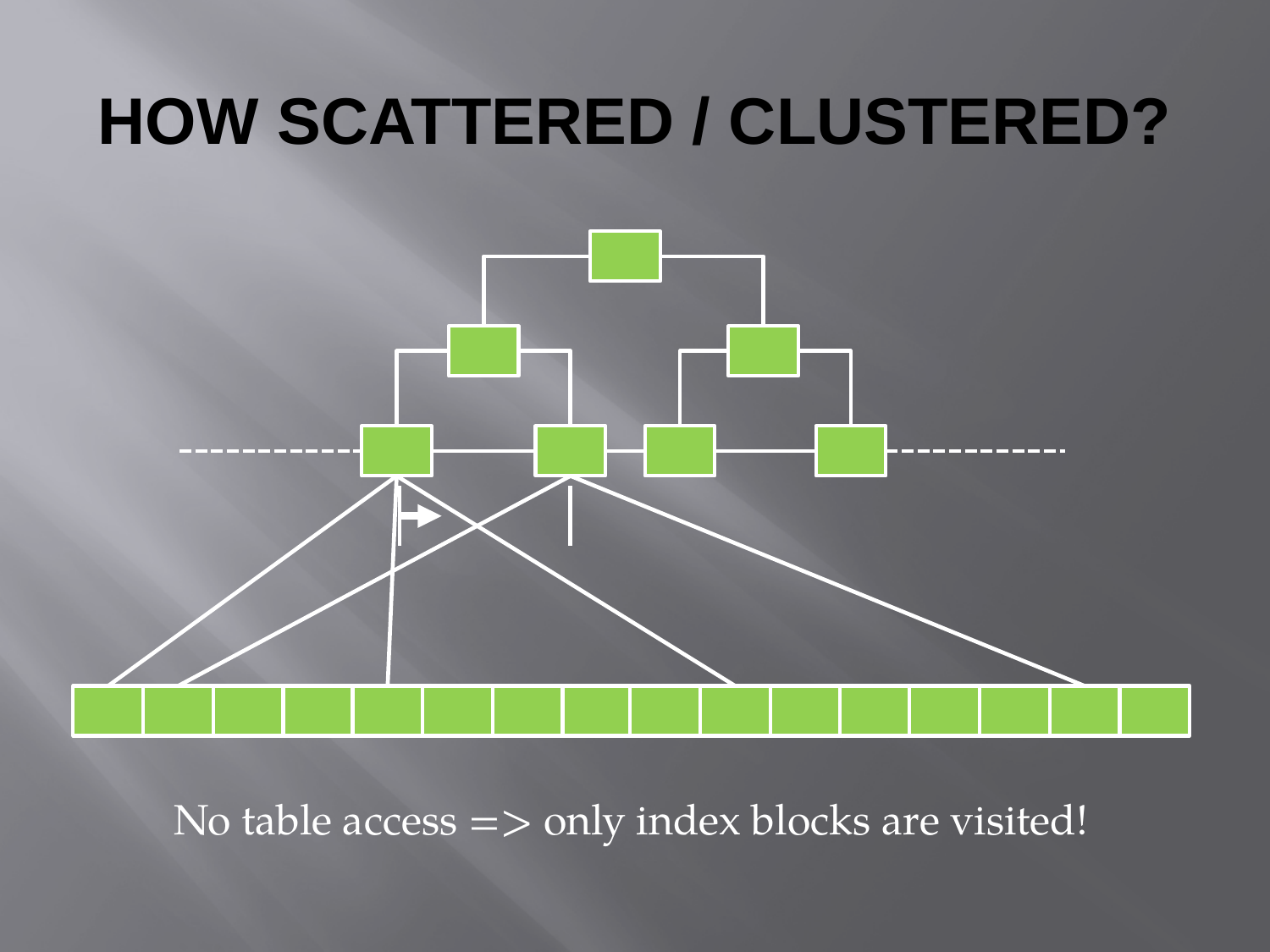

# HOW SCATTERED / CLUSTERED?

No table access => only index blocks are visited!